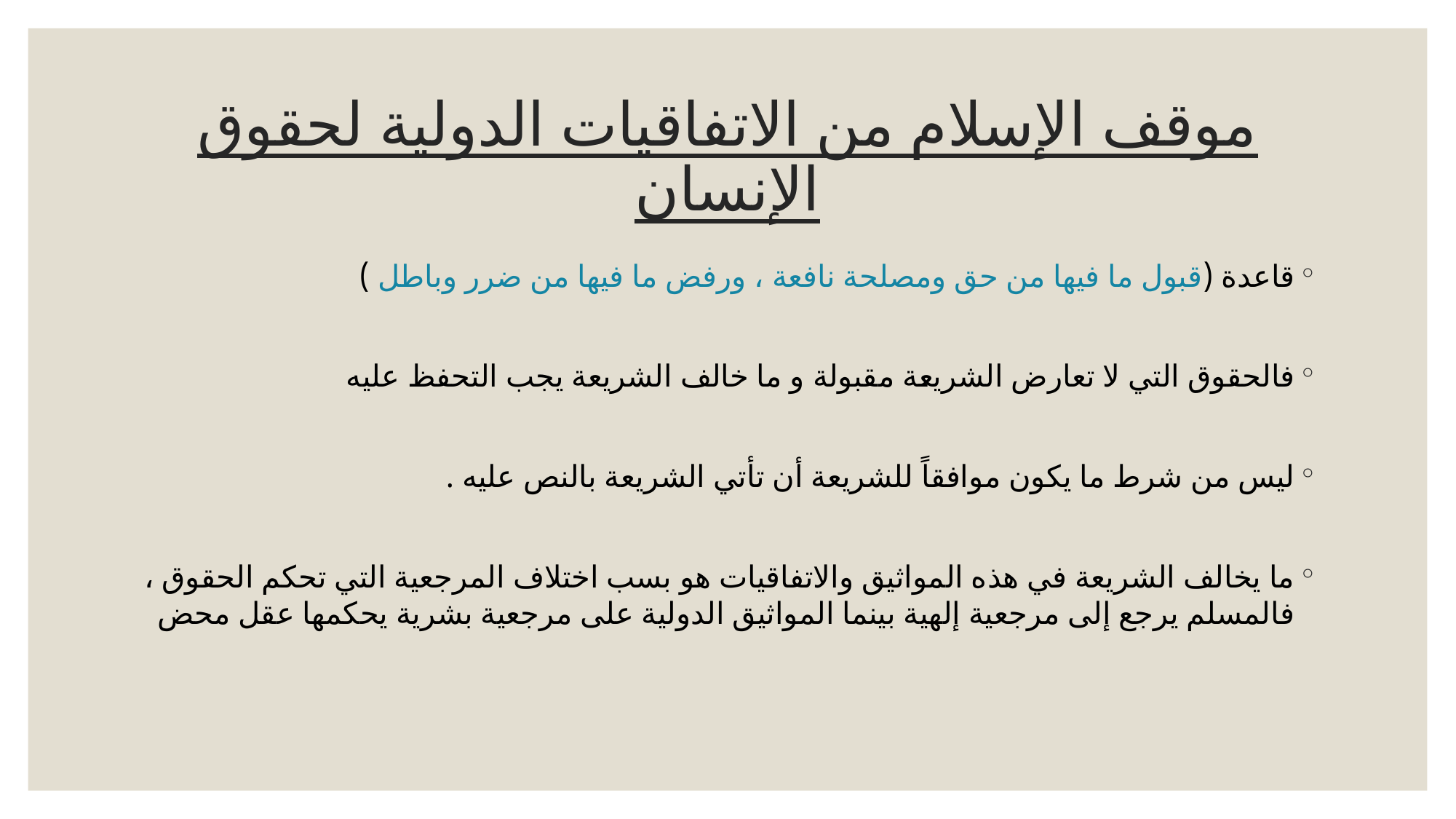

# موقف الإسلام من الاتفاقيات الدولية لحقوق الإنسان
قاعدة (قبول ما فيها من حق ومصلحة نافعة ، ورفض ما فيها من ضرر وباطل )

فالحقوق التي لا تعارض الشريعة مقبولة و ما خالف الشريعة يجب التحفظ عليه

ليس من شرط ما يكون موافقاً للشريعة أن تأتي الشريعة بالنص عليه .

ما يخالف الشريعة في هذه المواثيق والاتفاقيات هو بسب اختلاف المرجعية التي تحكم الحقوق ، فالمسلم يرجع إلى مرجعية إلهية بينما المواثيق الدولية على مرجعية بشرية يحكمها عقل محض